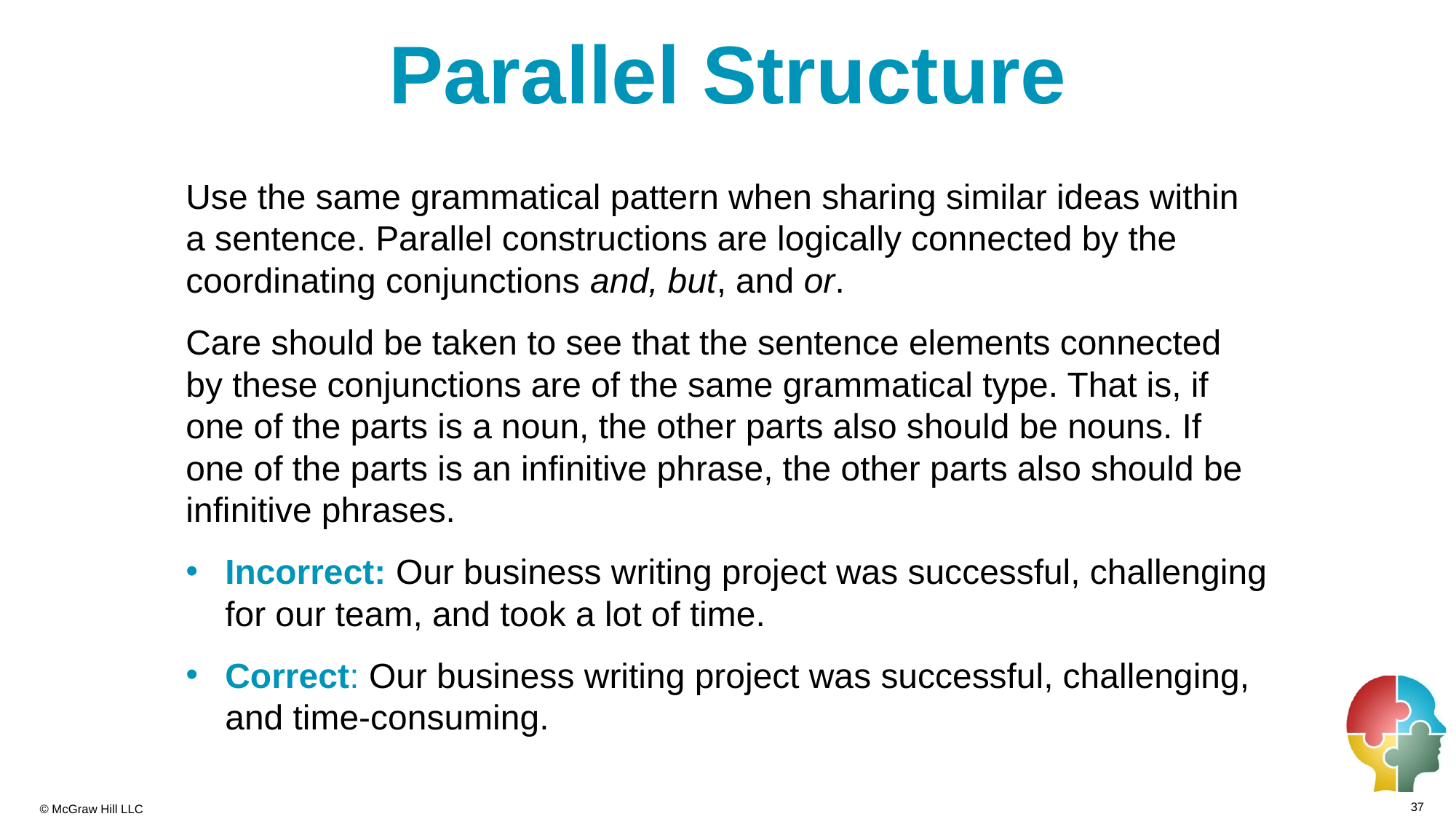

# Parallel Structure
Use the same grammatical pattern when sharing similar ideas within a sentence. Parallel constructions are logically connected by the coordinating conjunctions and, but, and or.
Care should be taken to see that the sentence elements connected by these conjunctions are of the same grammatical type. That is, if one of the parts is a noun, the other parts also should be nouns. If one of the parts is an infinitive phrase, the other parts also should be infinitive phrases.
Incorrect: Our business writing project was successful, challenging for our team, and took a lot of time.
Correct: Our business writing project was successful, challenging, and time-consuming.
37